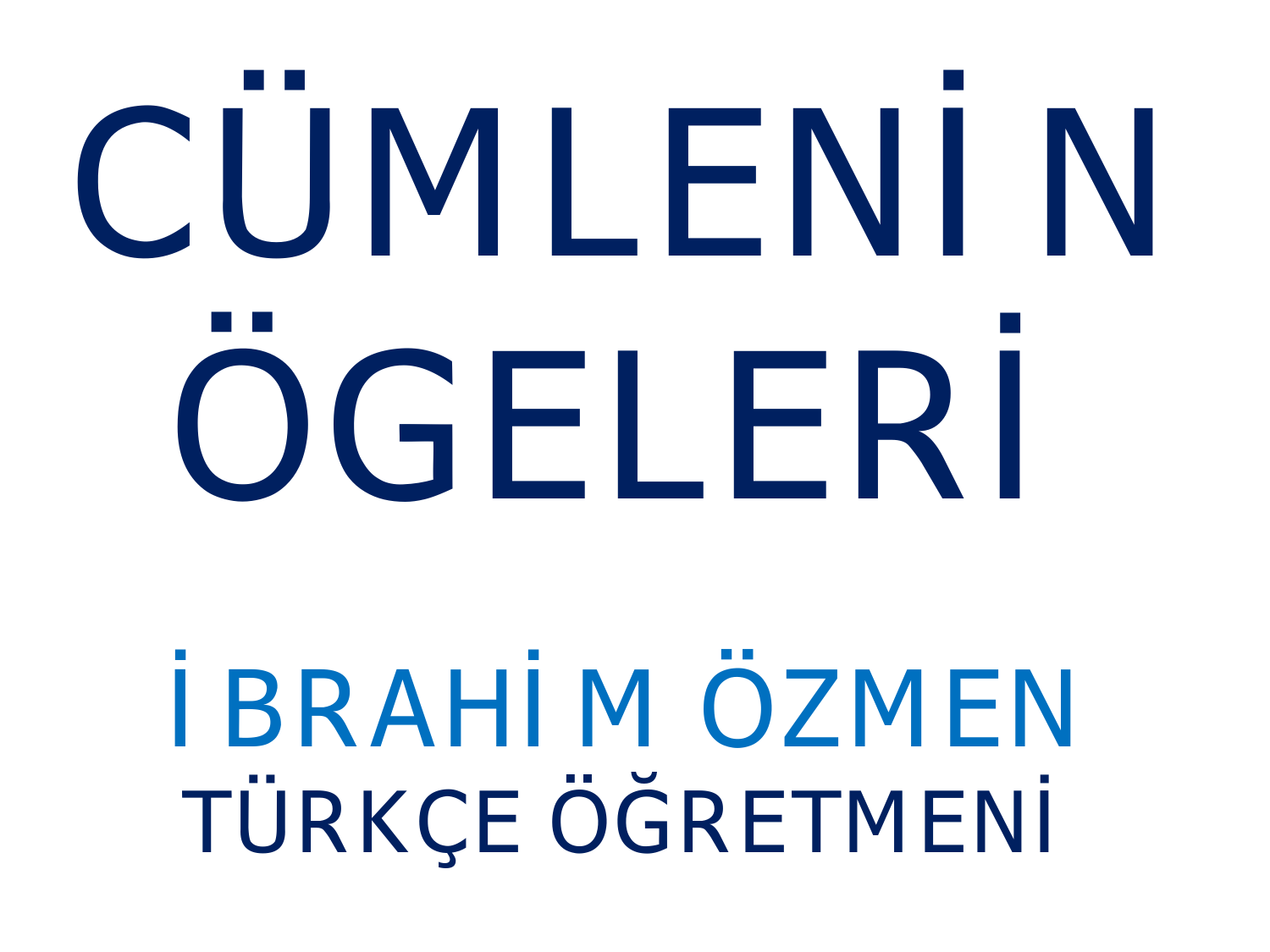

# CÜMLENİN ÖGELERİ İBRAHİM ÖZMEN TÜRKÇE ÖĞRETMENİ